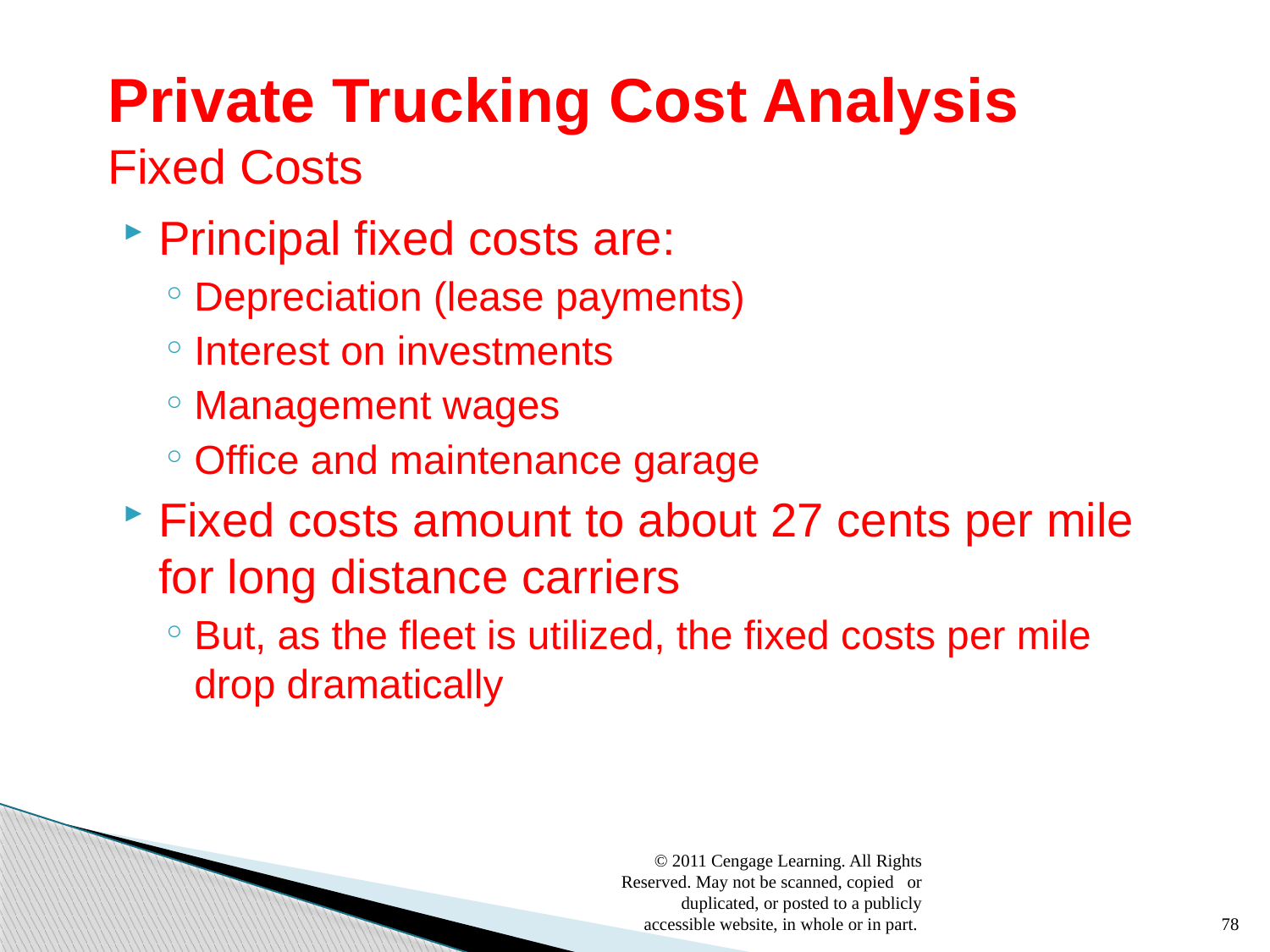

# Private Trucking Cost Analysis Fixed Costs
Principal fixed costs are:
Depreciation (lease payments)
Interest on investments
Management wages
Office and maintenance garage
Fixed costs amount to about 27 cents per mile for long distance carriers
But, as the fleet is utilized, the fixed costs per mile drop dramatically
© 2011 Cengage Learning. All Rights Reserved. May not be scanned, copied   or duplicated, or posted to a publicly accessible website, in whole or in part.
78